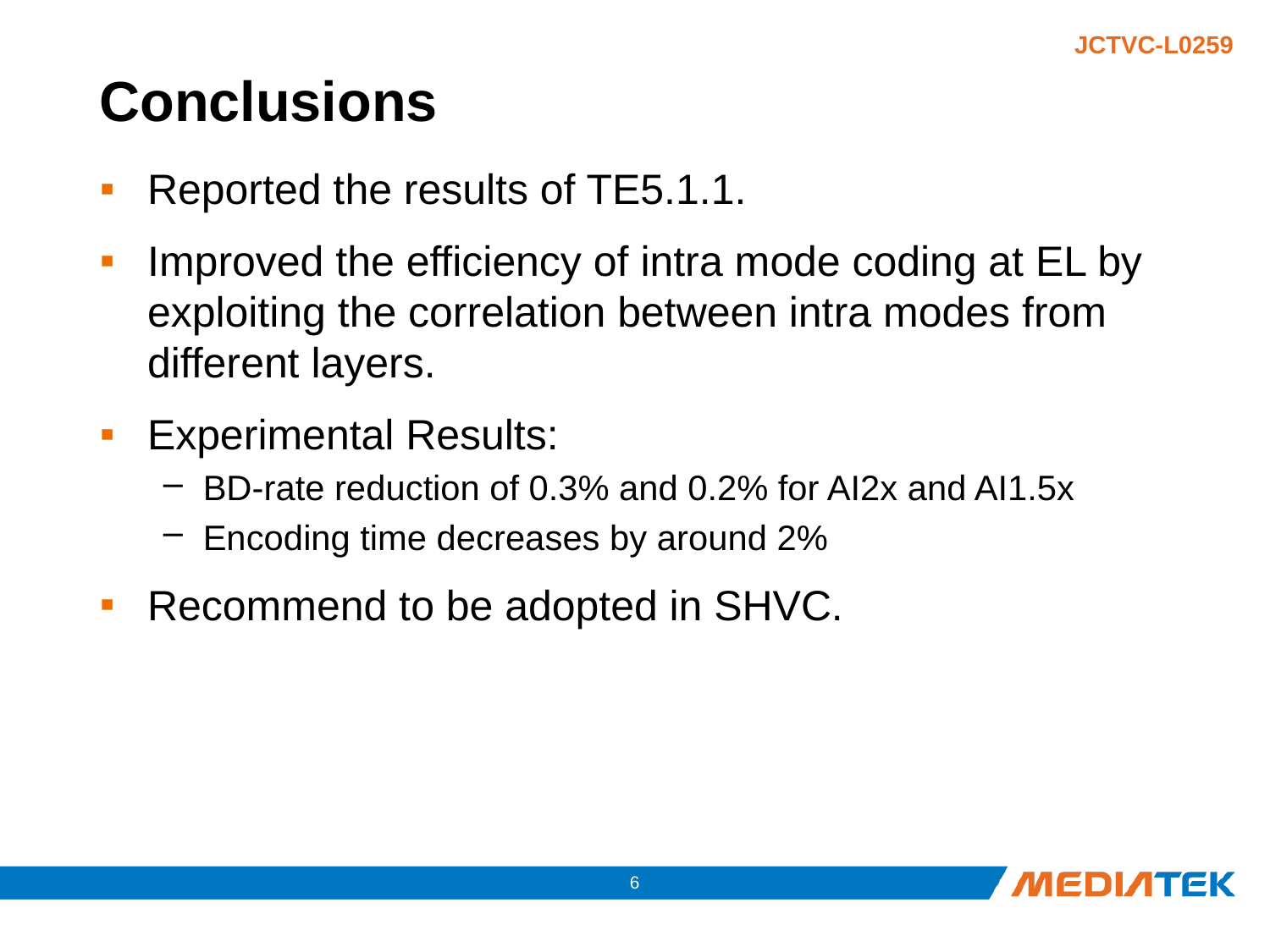

# Conclusions
Reported the results of TE5.1.1.
Improved the efficiency of intra mode coding at EL by exploiting the correlation between intra modes from different layers.
Experimental Results:
BD-rate reduction of 0.3% and 0.2% for AI2x and AI1.5x
Encoding time decreases by around 2%
Recommend to be adopted in SHVC.

6